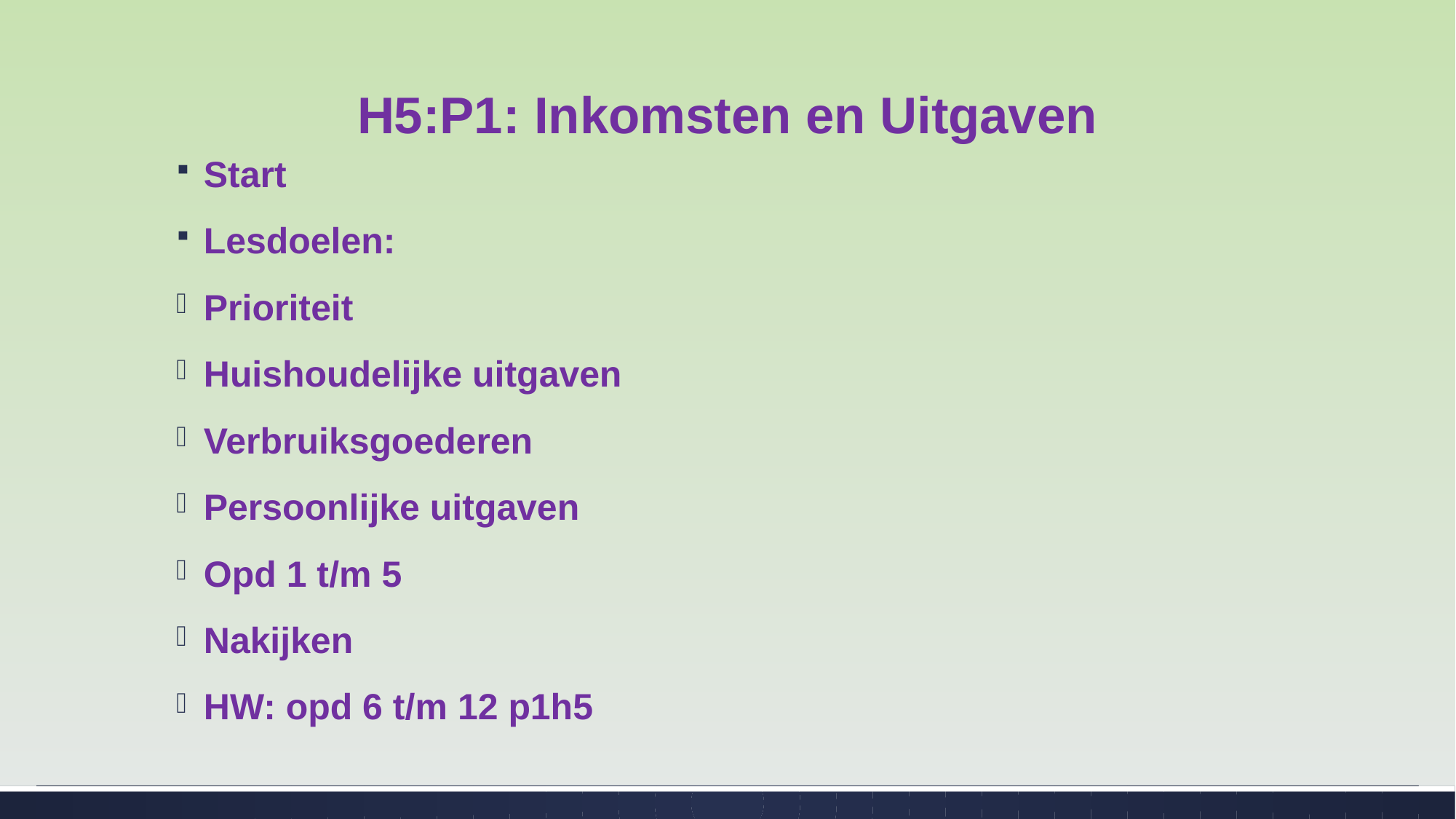

# H5:P1: Inkomsten en Uitgaven
Start
Lesdoelen:
Prioriteit
Huishoudelijke uitgaven
Verbruiksgoederen
Persoonlijke uitgaven
Opd 1 t/m 5
Nakijken
HW: opd 6 t/m 12 p1h5